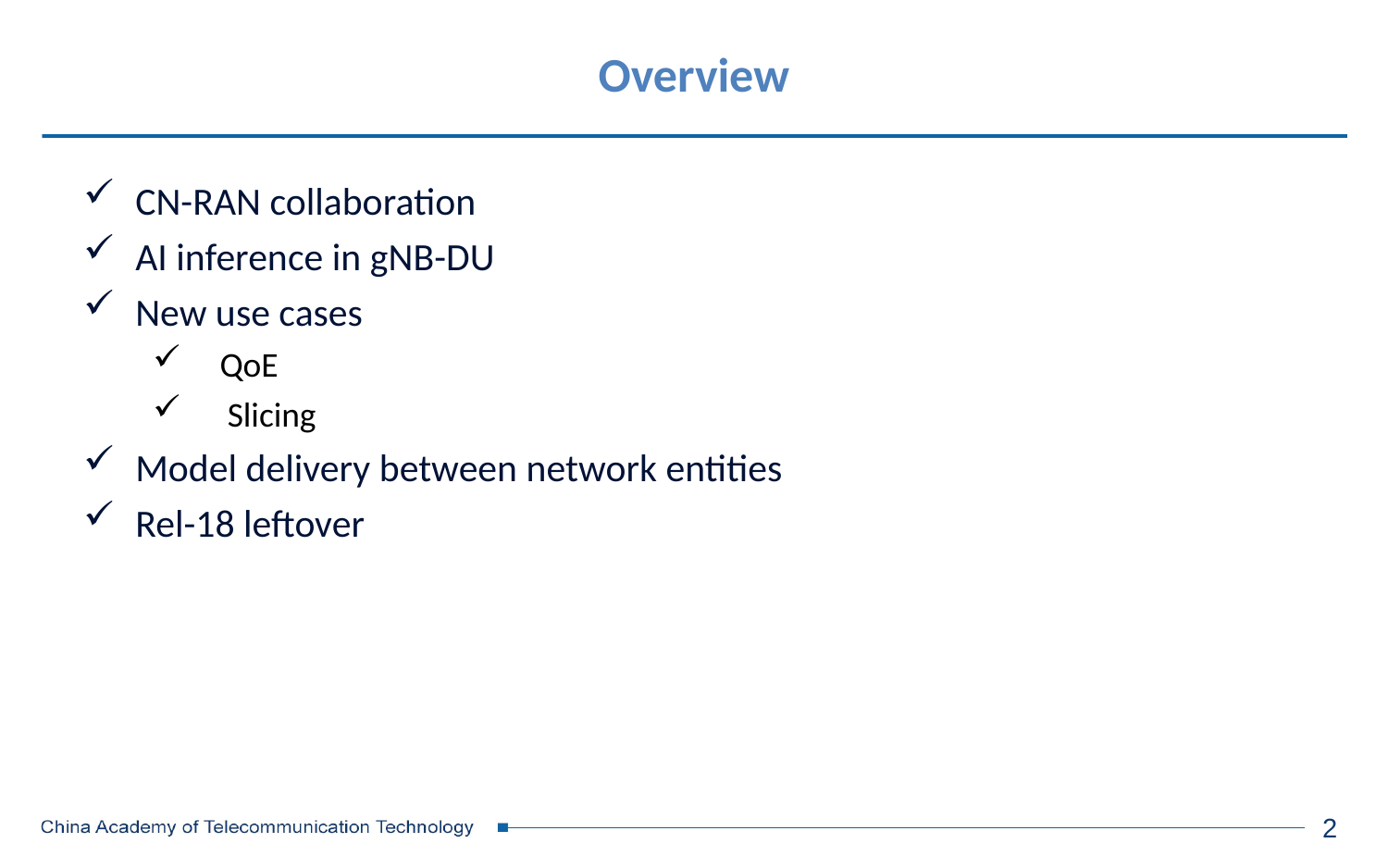

# Overview
CN-RAN collaboration
AI inference in gNB-DU
New use cases
   QoE
    Slicing
Model delivery between network entities
Rel-18 leftover

2